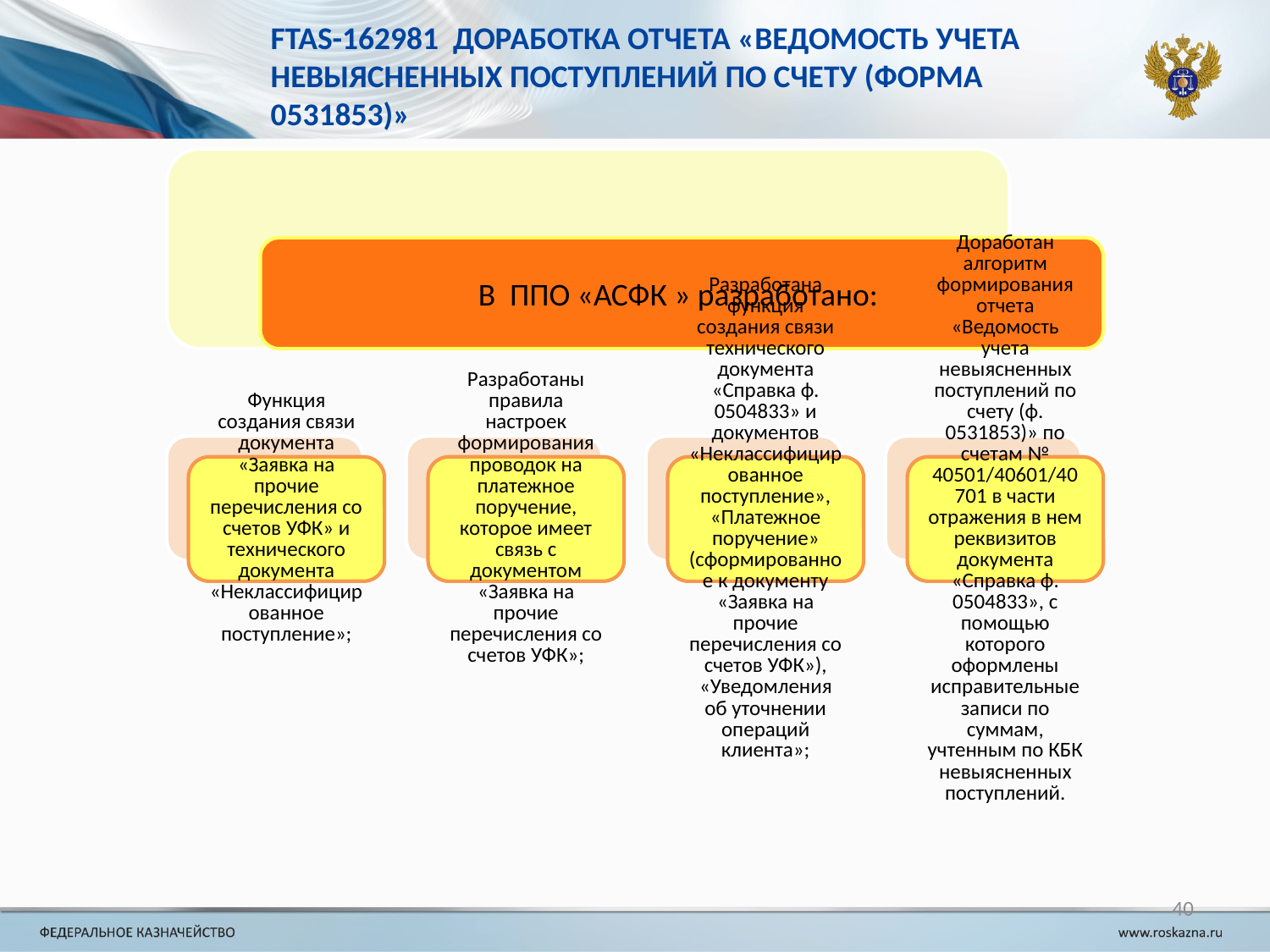

# FTAS-162981  ДОРАБОТКА ОТЧЕТА «ВЕДОМОСТЬ УЧЕТА НЕВЫЯСНЕННЫХ ПОСТУПЛЕНИЙ ПО СЧЕТУ (ФОРМА 0531853)»
В  ППО «АСФК » разработано:
Функция создания связи документа «Заявка на прочие перечисления со счетов УФК» и технического документа «Неклассифицированное поступление»;
Разработаны правила настроек формирования проводок на платежное поручение, которое имеет связь с документом «Заявка на прочие перечисления со счетов УФК»;
Доработан алгоритм формирования отчета «Ведомость учета невыясненных поступлений по счету (ф. 0531853)» по счетам № 40501/40601/40701 в части отражения в нем реквизитов документа «Справка ф. 0504833», с помощью которого оформлены исправительные записи по суммам, учтенным по КБК невыясненных поступлений.
40